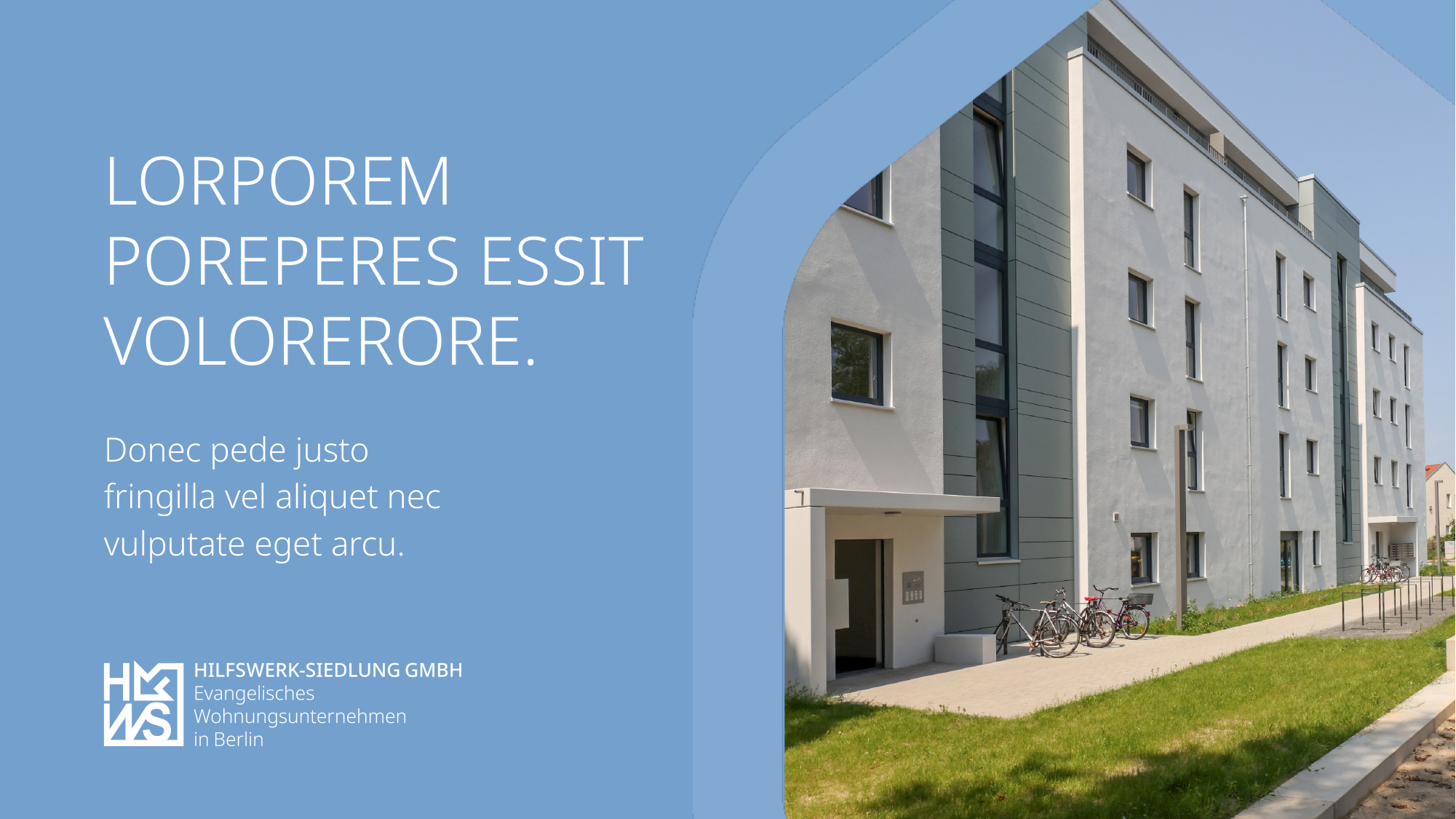

# Lorporem poreperes essit volorerore.
Donec pede justo
fringilla vel aliquet nec
vulputate eget arcu.